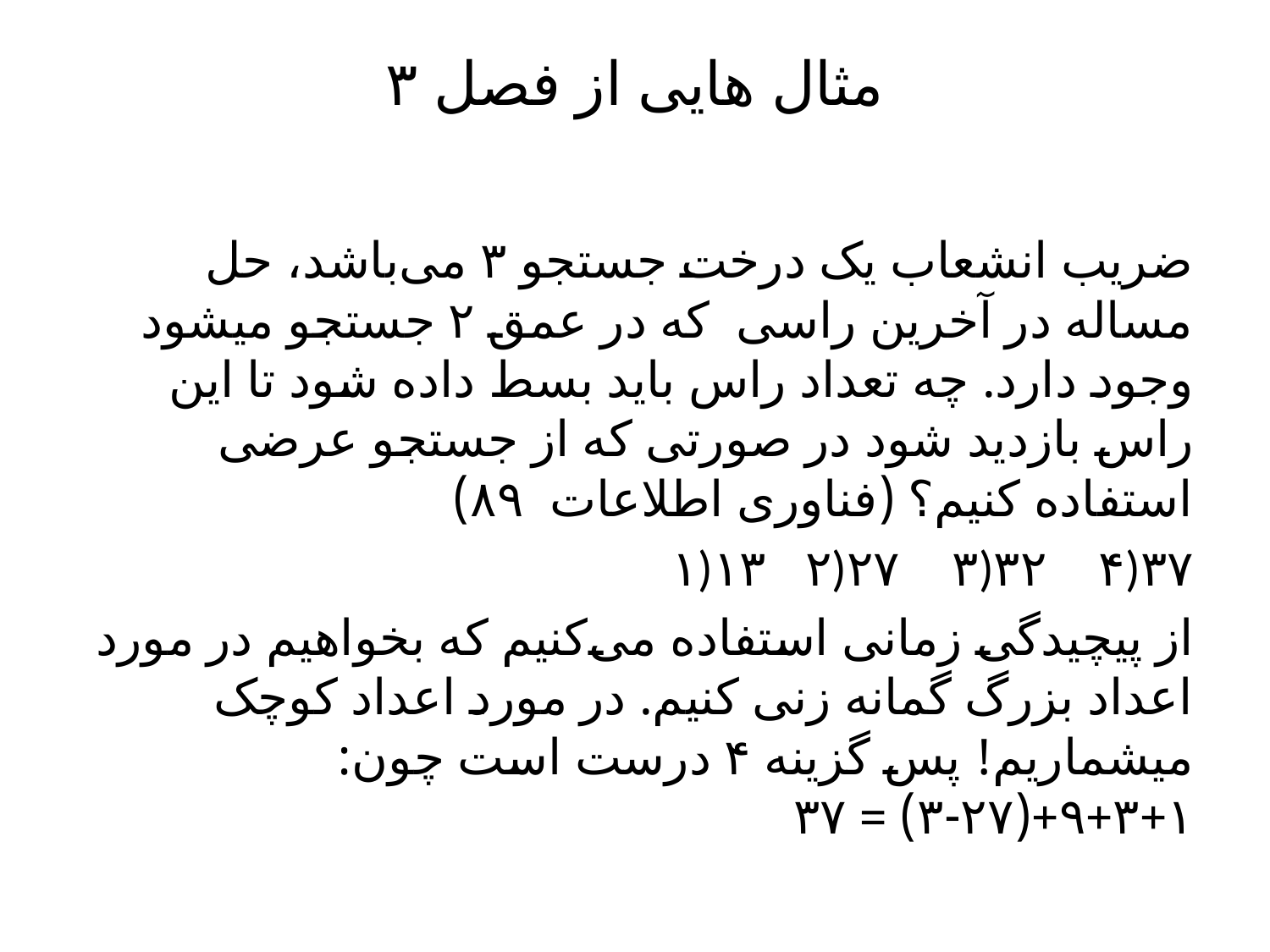

# مثال هایی از فصل ۳
ضریب انشعاب یک درخت جستجو ۳ می‌باشد، حل مساله در آخرین راسی  که در عمق ۲ جستجو میشود وجود دارد. چه تعداد راس باید بسط داده شود تا این راس بازدید شود در صورتی‌ که از جستجو عرضی استفاده کنیم؟ (فناوری اطلاعات  ۸۹)
۱)۱۳   ۲)۲۷    ۳)۳۲    ۴)۳۷
از پیچیدگی‌ زمانی‌ استفاده می‌کنیم که بخواهیم در مورد اعداد بزرگ گمانه زنی‌ کنیم. در مورد اعداد کوچک میشماریم! پس گزینه ۴ درست است چون: ۱+۳+۹+(۲۷-۳) = ۳۷